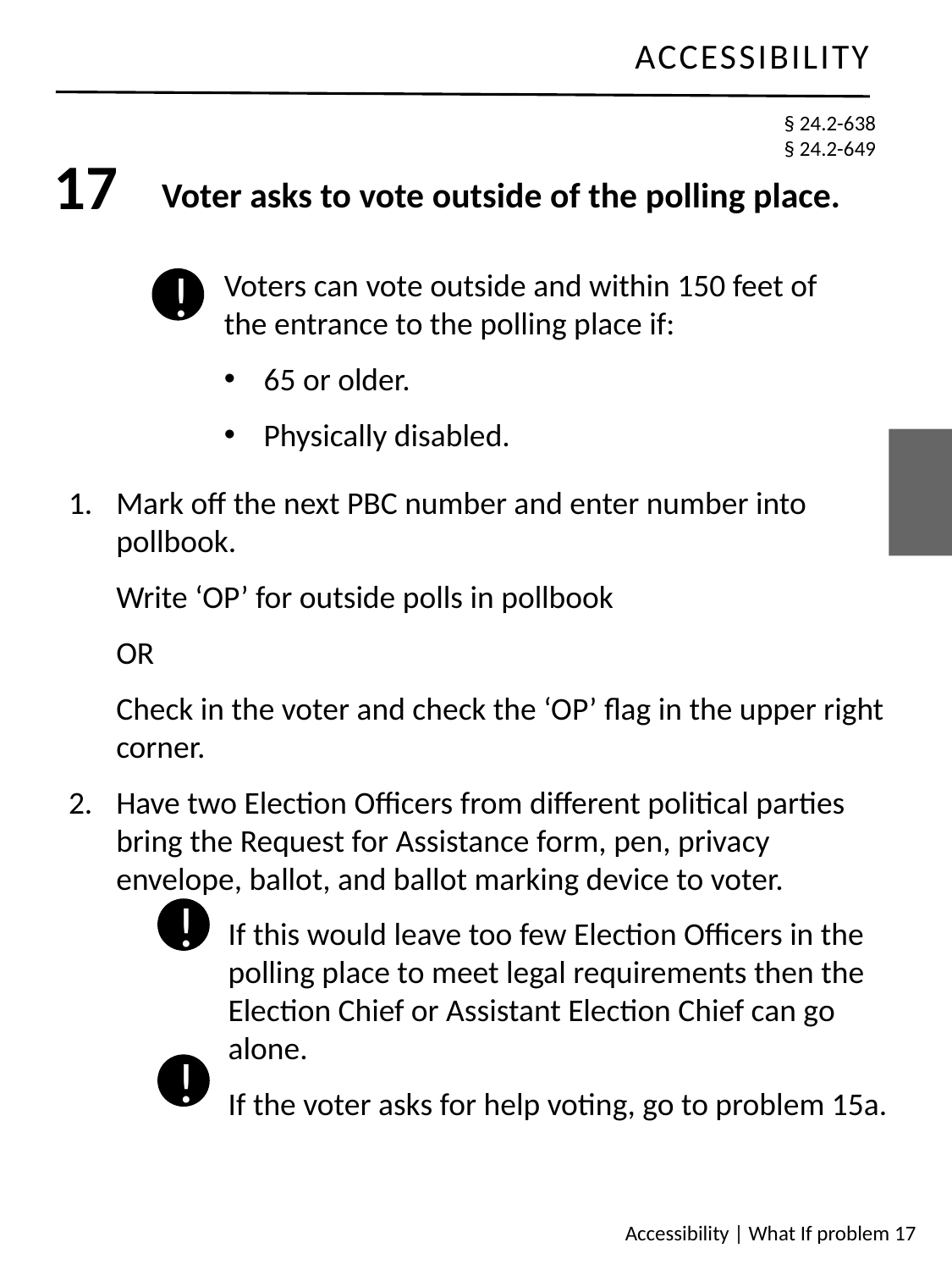

§ 24.2-638
§ 24.2-649
17
Voter asks to vote outside of the polling place.
Voters can vote outside and within 150 feet of the entrance to the polling place if:
65 or older.
Physically disabled.

!
Mark off the next PBC number and enter number into pollbook.
Write ‘OP’ for outside polls in pollbook
OR
Check in the voter and check the ‘OP’ flag in the upper right corner.
Have two Election Officers from different political parties bring the Request for Assistance form, pen, privacy envelope, ballot, and ballot marking device to voter.
If this would leave too few Election Officers in the polling place to meet legal requirements then the Election Chief or Assistant Election Chief can go alone.
If the voter asks for help voting, go to problem 15a.
!
!
Accessibility | What If problem 17